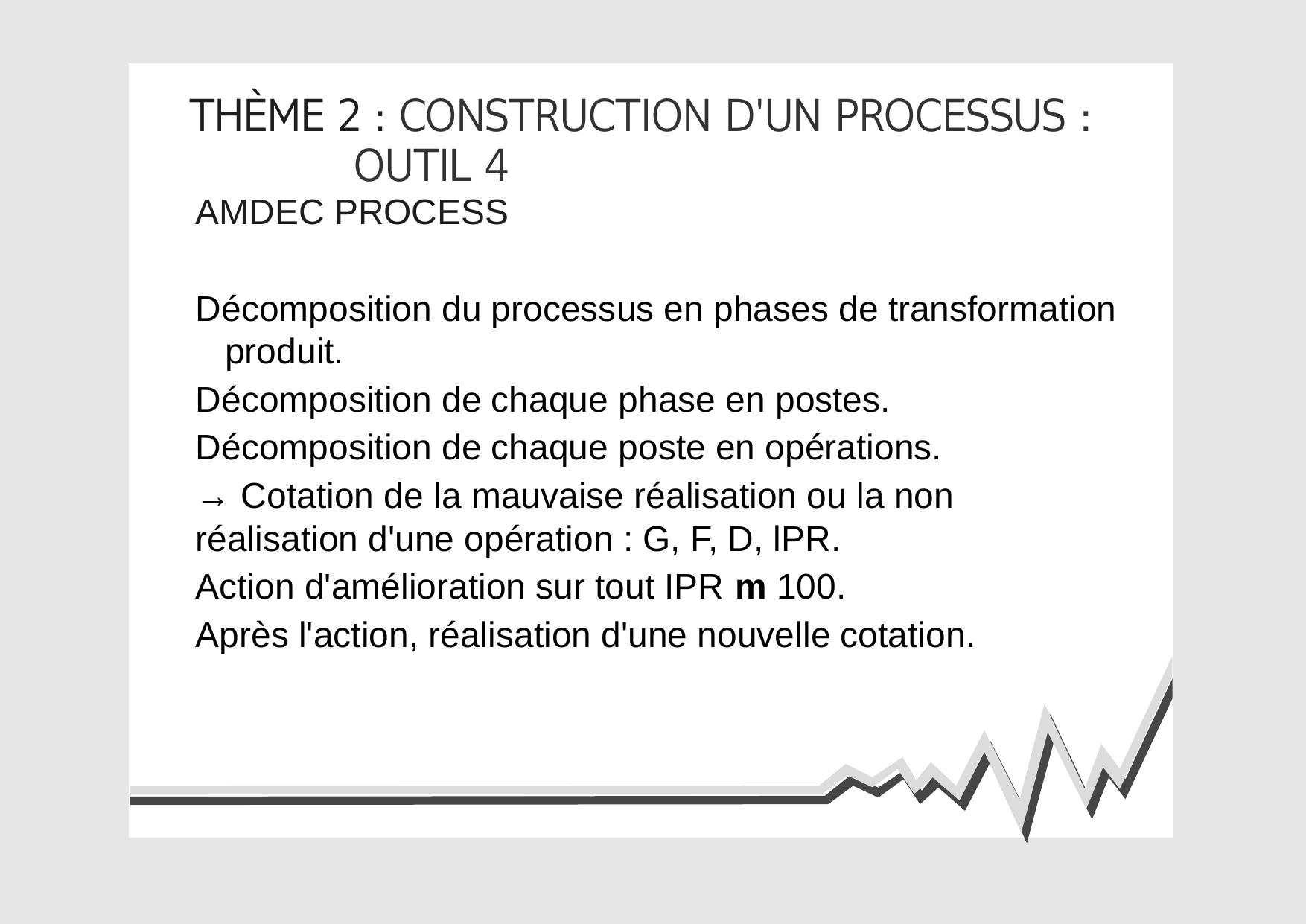

THÈME 2 : CONSTRUCTION D'UN PROCESSUS :
OUTIL 4
AMDEC PROCESS

Décomposition du processus en phases de transformation produit.
Décomposition de chaque phase en postes.
Décomposition de chaque poste en opérations.
→ Cotation de la mauvaise réalisation ou la non réalisation d'une opération : G, F, D, lPR.
Action d'amélioration sur tout IPR m 100.
Après l'action, réalisation d'une nouvelle cotation.